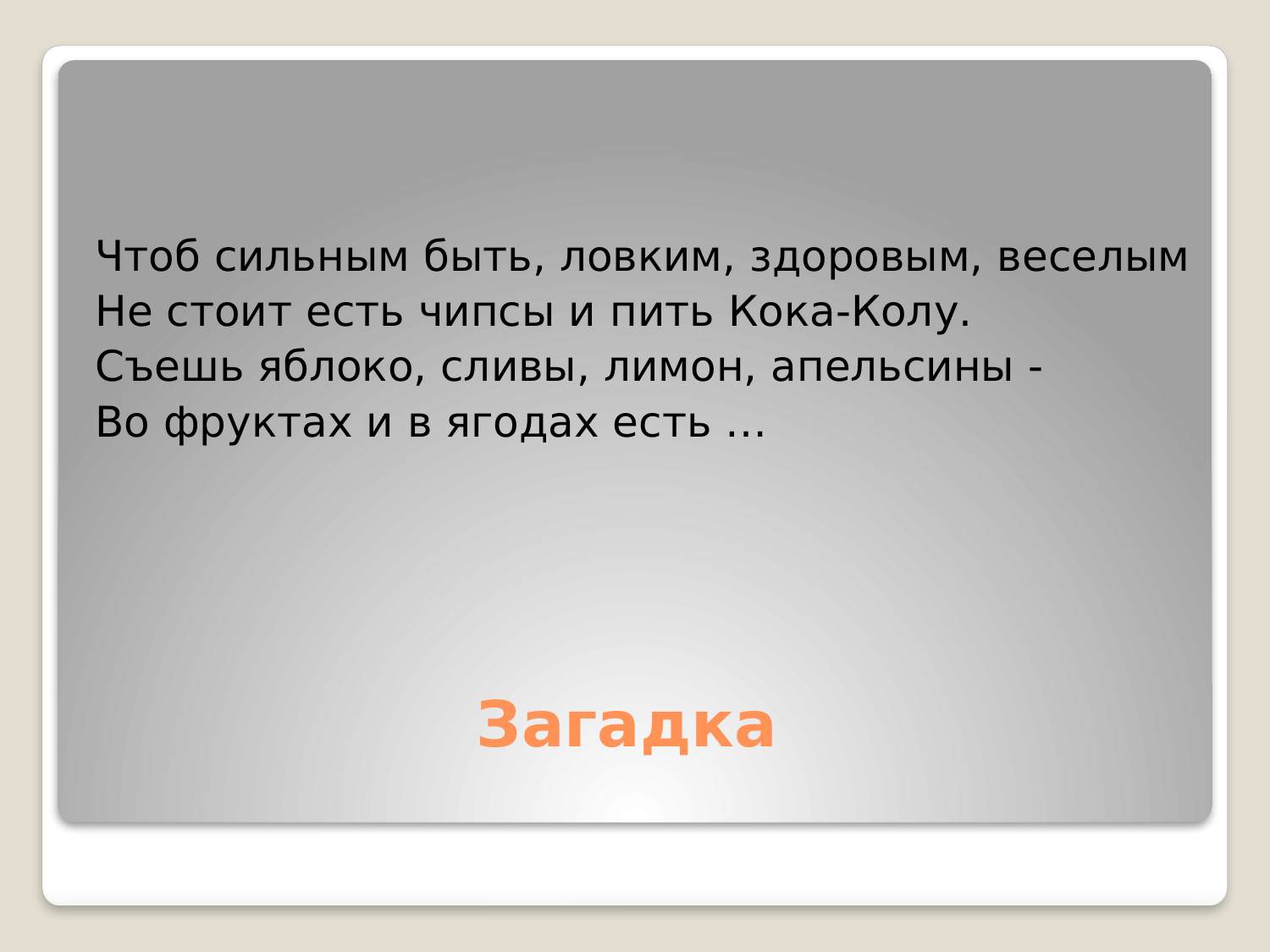

Чтоб сильным быть, ловким, здоровым, веселым
Не стоит есть чипсы и пить Кока-Колу.
Съешь яблоко, сливы, лимон, апельсины -
Во фруктах и в ягодах есть …
# Загадка